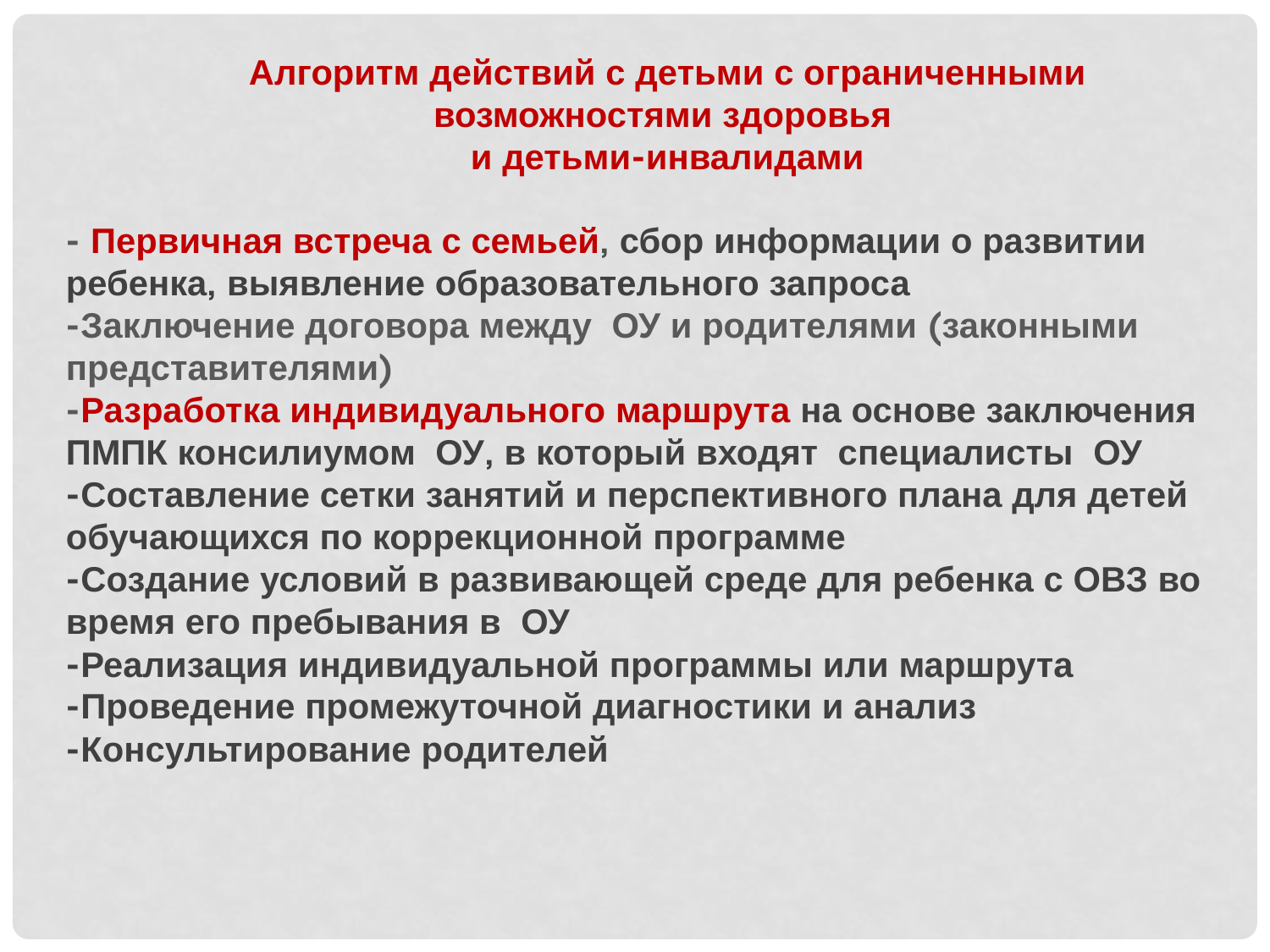

Алгоритм действий с детьми с ограниченными возможностями здоровья
и детьми-инвалидами
- Первичная встреча с семьей, сбор информации о развитии ребенка, выявление образовательного запроса
-Заключение договора между  ОУ и родителями (законными представителями)
-Разработка индивидуального маршрута на основе заключения ПМПК консилиумом  ОУ, в который входят  специалисты  ОУ
-Составление сетки занятий и перспективного плана для детей обучающихся по коррекционной программе
-Создание условий в развивающей среде для ребенка с ОВЗ во время его пребывания в  ОУ
-Реализация индивидуальной программы или маршрута
-Проведение промежуточной диагностики и анализ
-Консультирование родителей